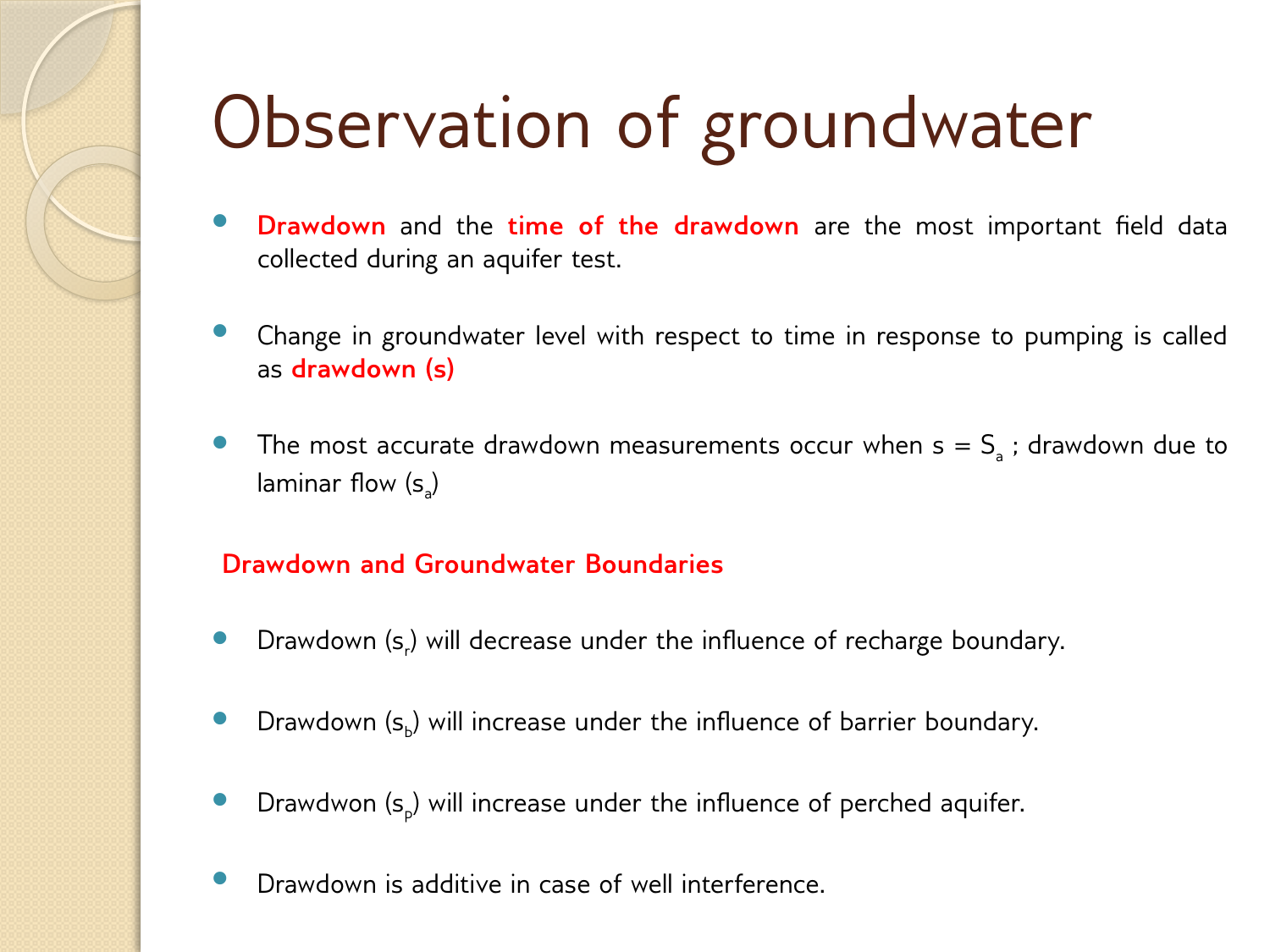

# Observation of groundwater
Drawdown and the time of the drawdown are the most important field data collected during an aquifer test.

Change in groundwater level with respect to time in response to pumping is called as drawdown (s)

The most accurate drawdown measurements occur when s = Sa ; drawdown due to laminar flow (sa)

		Drawdown and Groundwater Boundaries

Drawdown (sr) will decrease under the influence of recharge boundary.

Drawdown (sb) will increase under the influence of barrier boundary.

Drawdwon (sp) will increase under the influence of perched aquifer.

Drawdown is additive in case of well interference.